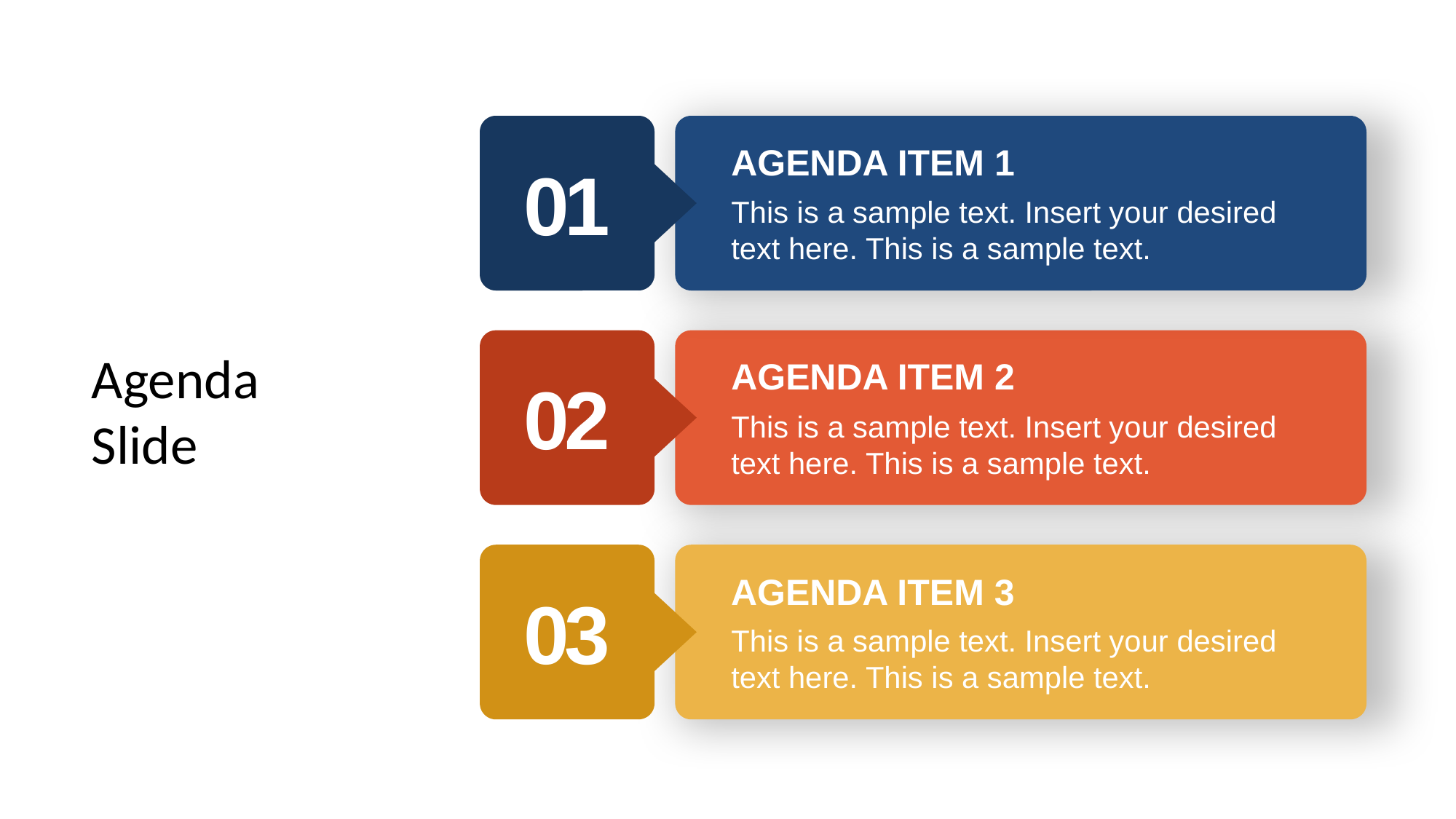

01

AGENDA ITEM 1
01

This is a sample text. Insert your desired text here. This is a sample text.

02

AGENDA ITEM 2
Agenda Slide
This is a sample text. Insert your desired text here. This is a sample text.

03

AGENDA ITEM 3
This is a sample text. Insert your desired text here. This is a sample text.